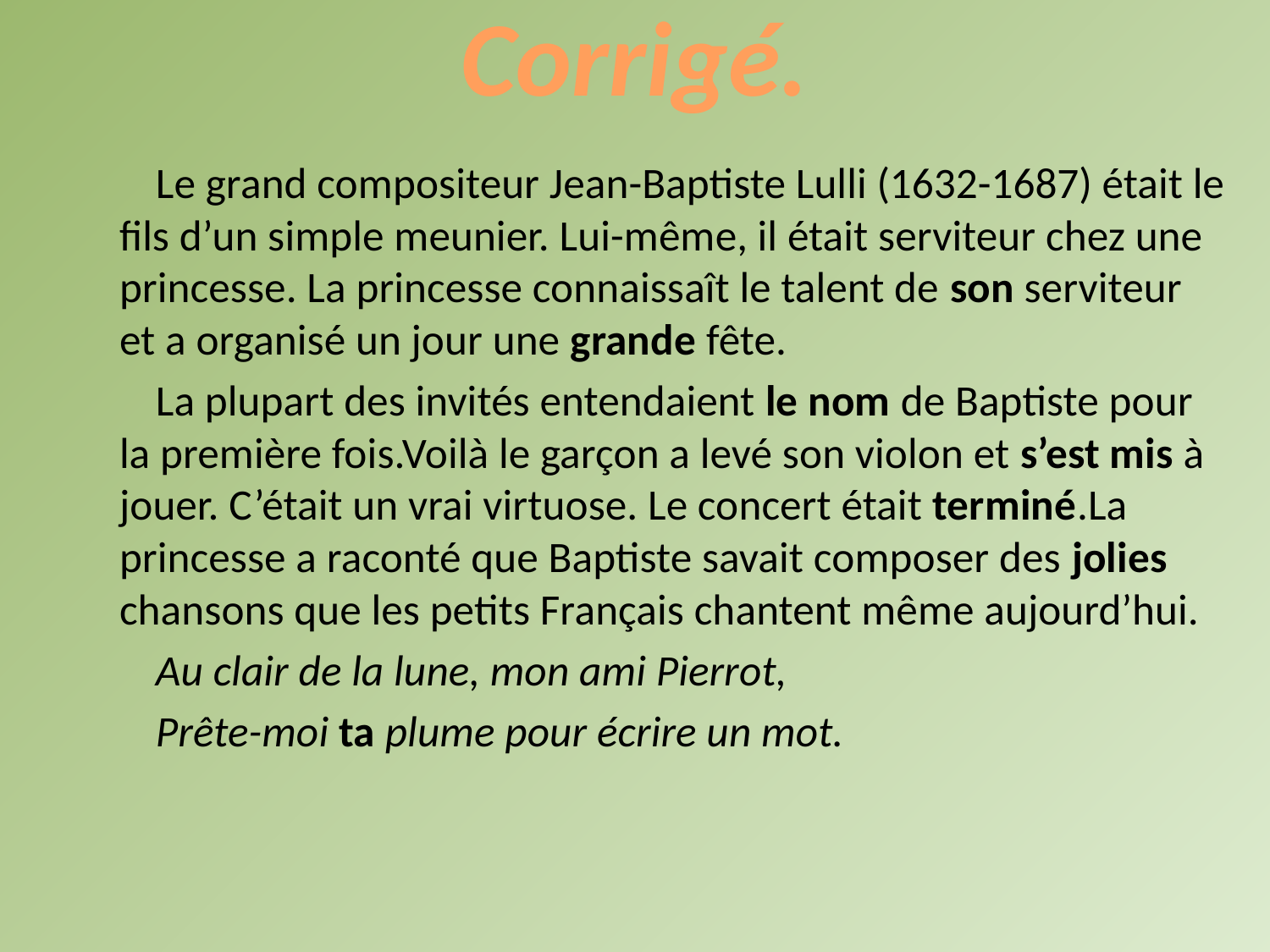

# Corrigé.
        Le grand compositeur Jean-Baptiste Lulli (1632-1687) était le fils d’un simple meunier. Lui-même, il était serviteur chez une princesse. La princesse connaissaît le talent de son serviteur et a organisé un jour une grande fête.
        La plupart des invités entendaient le nom de Baptiste pour la première fois.Voilà le garçon a levé son violon et s’est mis à jouer. C’était un vrai virtuose. Le concert était terminé.La princesse a raconté que Baptiste savait composer des jolies chansons que les petits Français chantent même aujourd’hui.
        Au clair de la lune, mon ami Pierrot,
        Prête-moi ta plume pour écrire un mot.